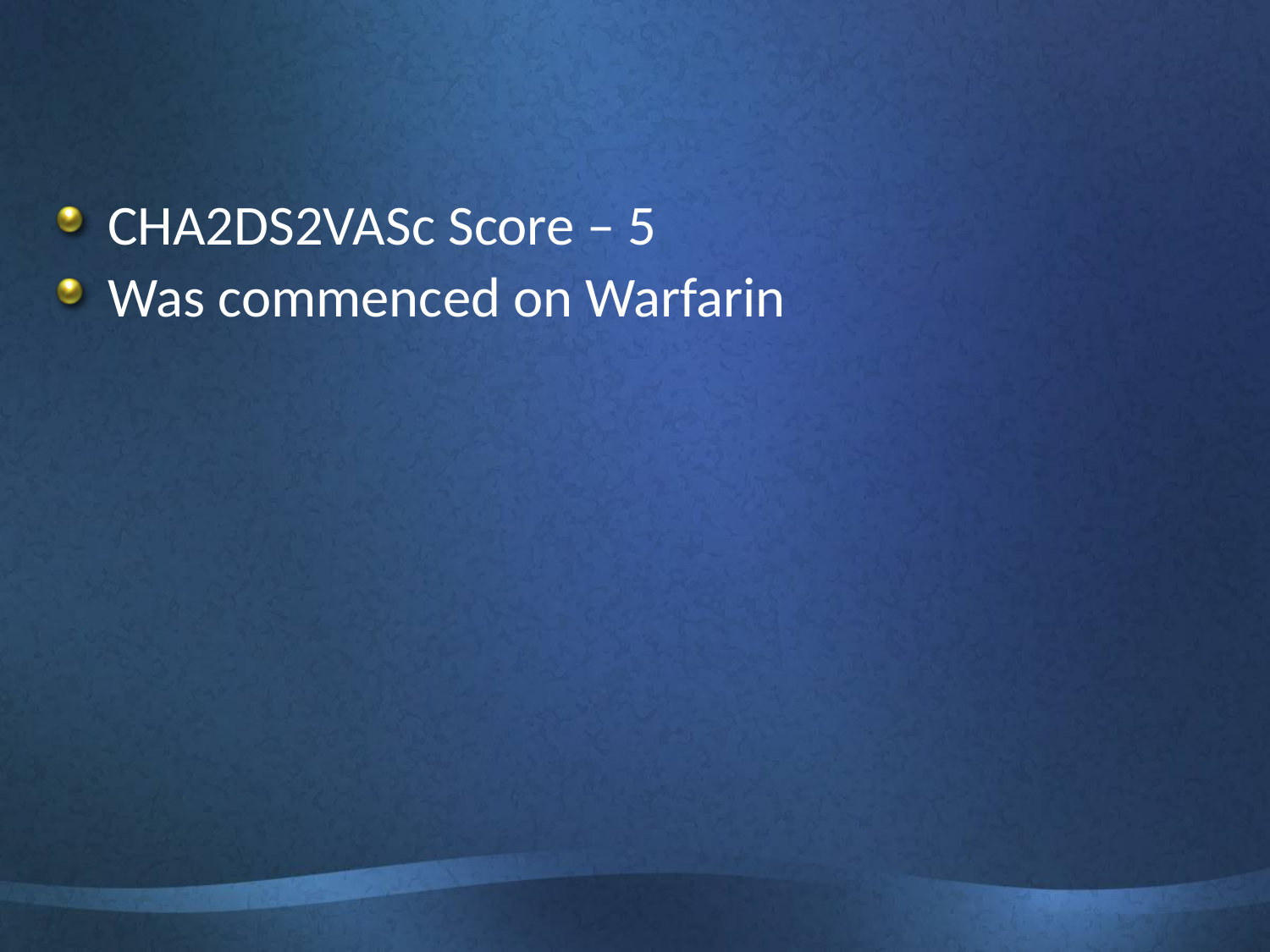

CHA2DS2VASc Score – 5
Was commenced on Warfarin